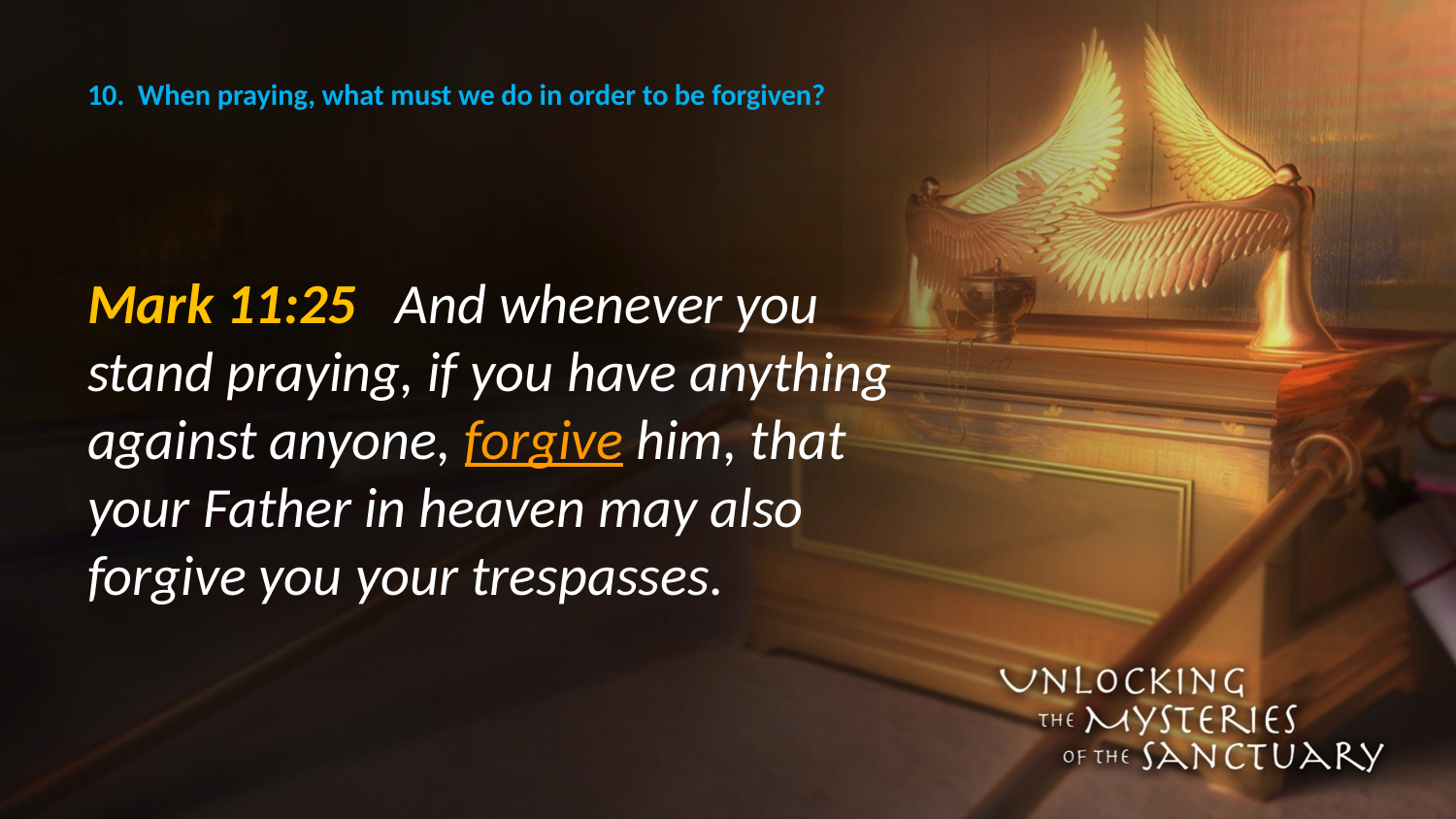

# 10.  When praying, what must we do in order to be forgiven?

Mark 11:25   And whenever you stand praying, if you have anything against anyone, forgive him, that your Father in heaven may also forgive you your trespasses.